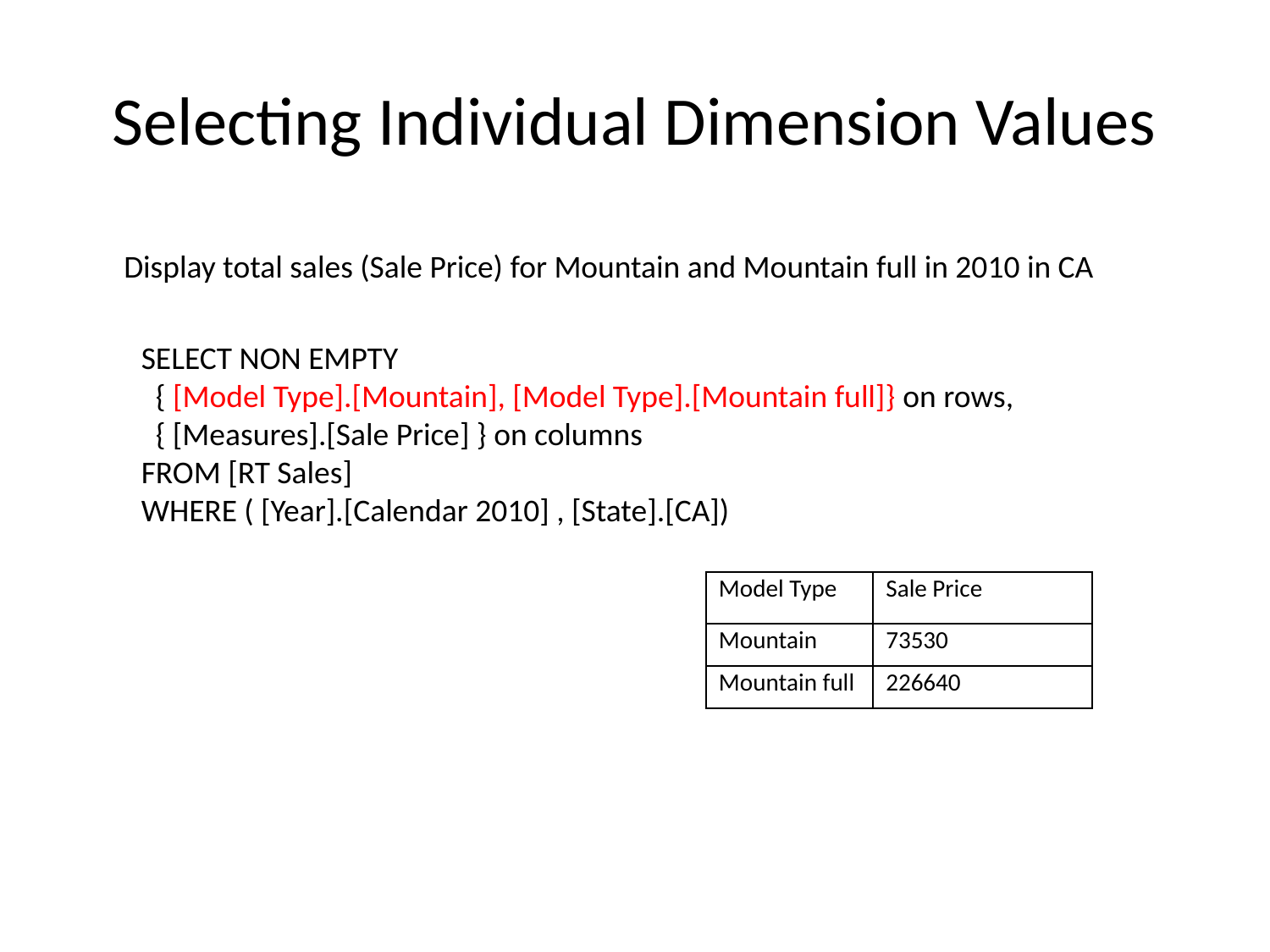

# Selecting Individual Dimension Values
Display total sales (Sale Price) for Mountain and Mountain full in 2010 in CA
SELECT NON EMPTY
  { [Model Type].[Mountain], [Model Type].[Mountain full]} on rows,
  { [Measures].[Sale Price] } on columns
FROM [RT Sales]
WHERE ( [Year].[Calendar 2010] , [State].[CA])
| Model Type | Sale Price |
| --- | --- |
| Mountain | 73530 |
| Mountain full | 226640 |